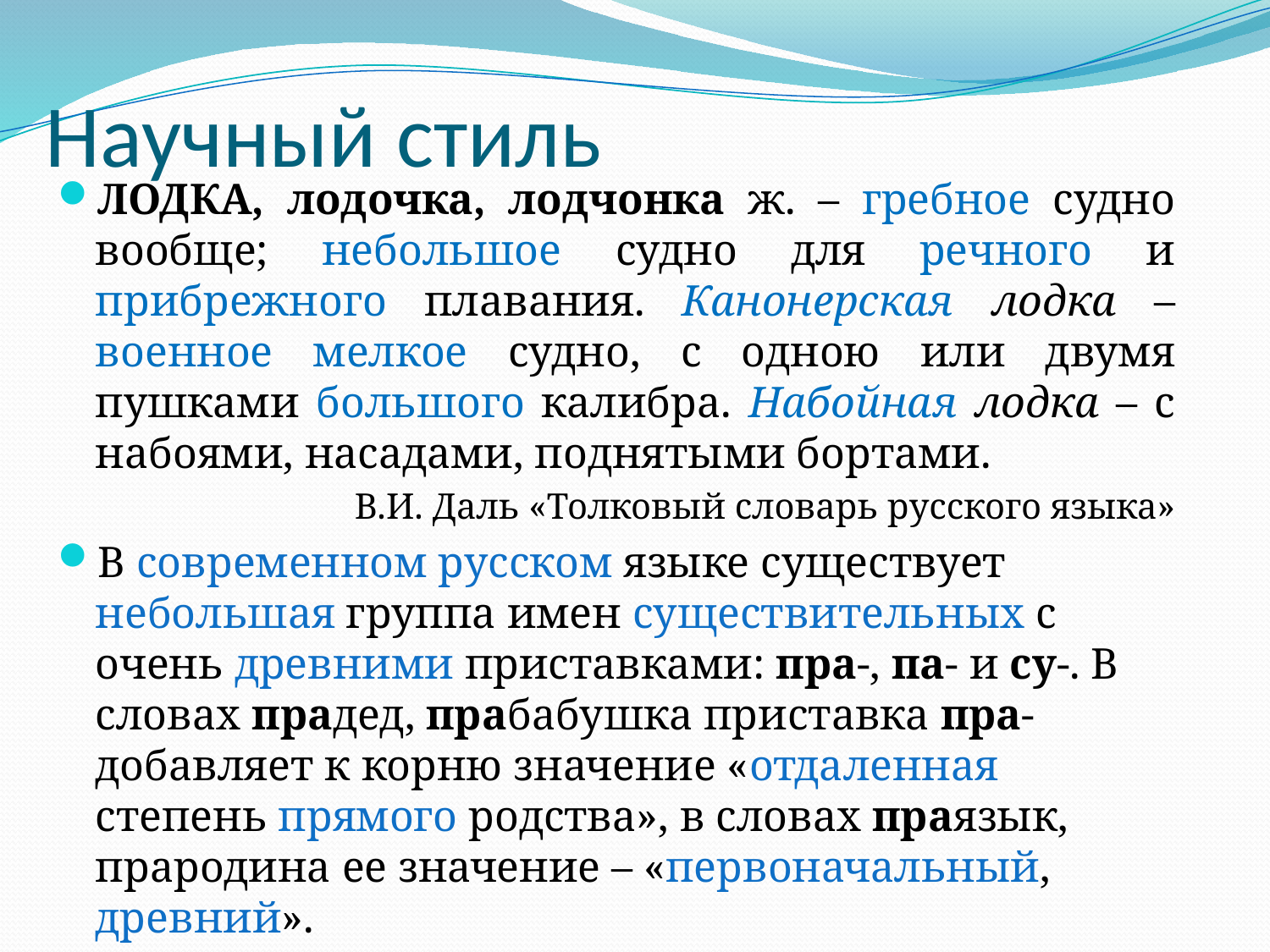

# Научный стиль
ЛОДКА, лодочка, лодчонка ж. – гребное судно вообще; небольшое судно для речного и прибрежного плавания. Канонерская лодка – военное мелкое судно, с одною или двумя пушками большого калибра. Набойная лодка – с набоями, насадами, поднятыми бортами.
В.И. Даль «Толковый словарь русского языка»
В современном русском языке существует небольшая группа имен существительных с очень древними приставками: пра-, па- и су-. В словах прадед, прабабушка приставка пра- добавляет к корню значение «отдаленная степень прямого родства», в словах праязык, прародина ее значение – «первоначальный, древний».
Учебник «Русский язык» 5 класс, часть первая